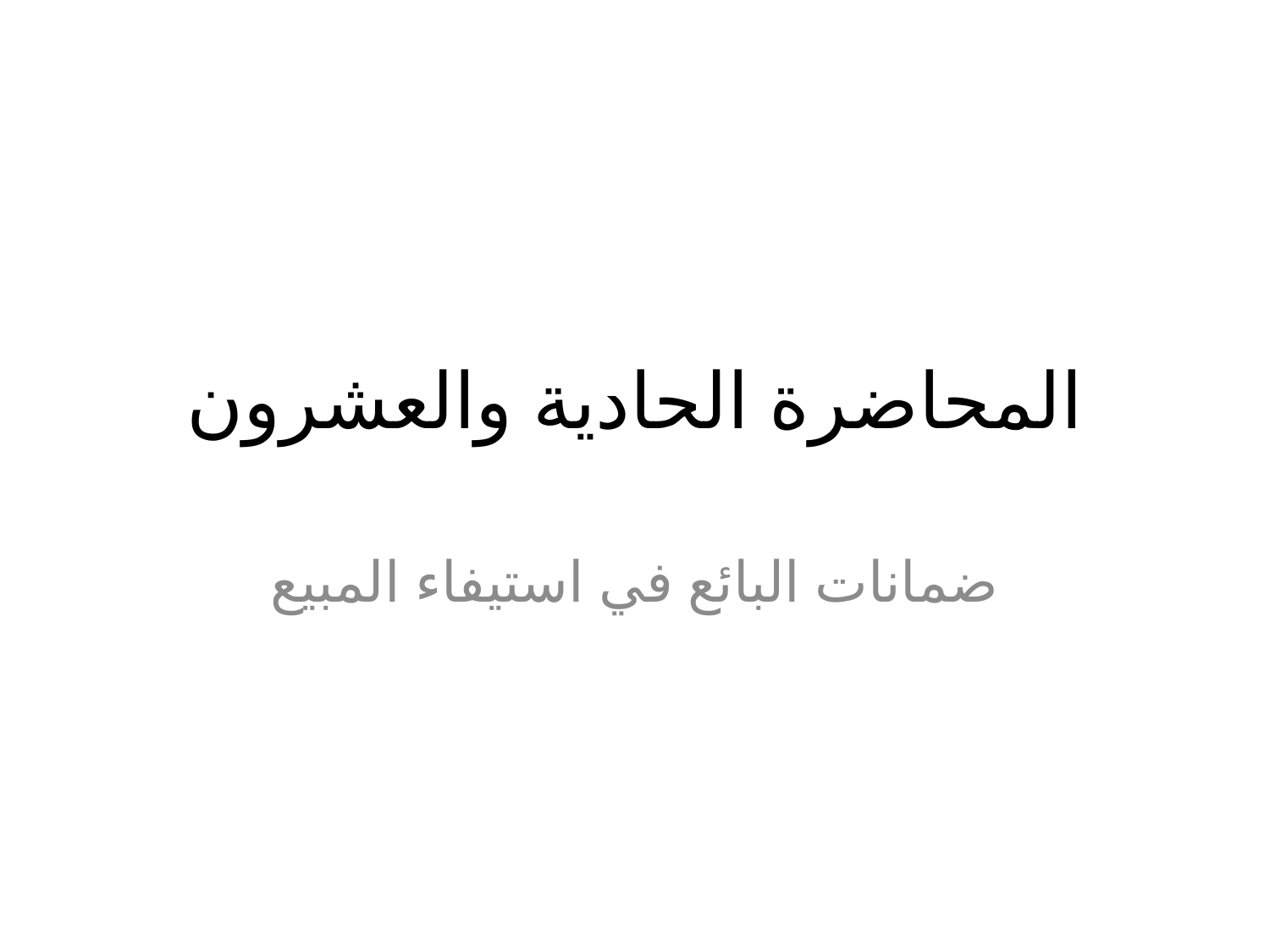

# المحاضرة الحادية والعشرون
ضمانات البائع في استيفاء المبيع